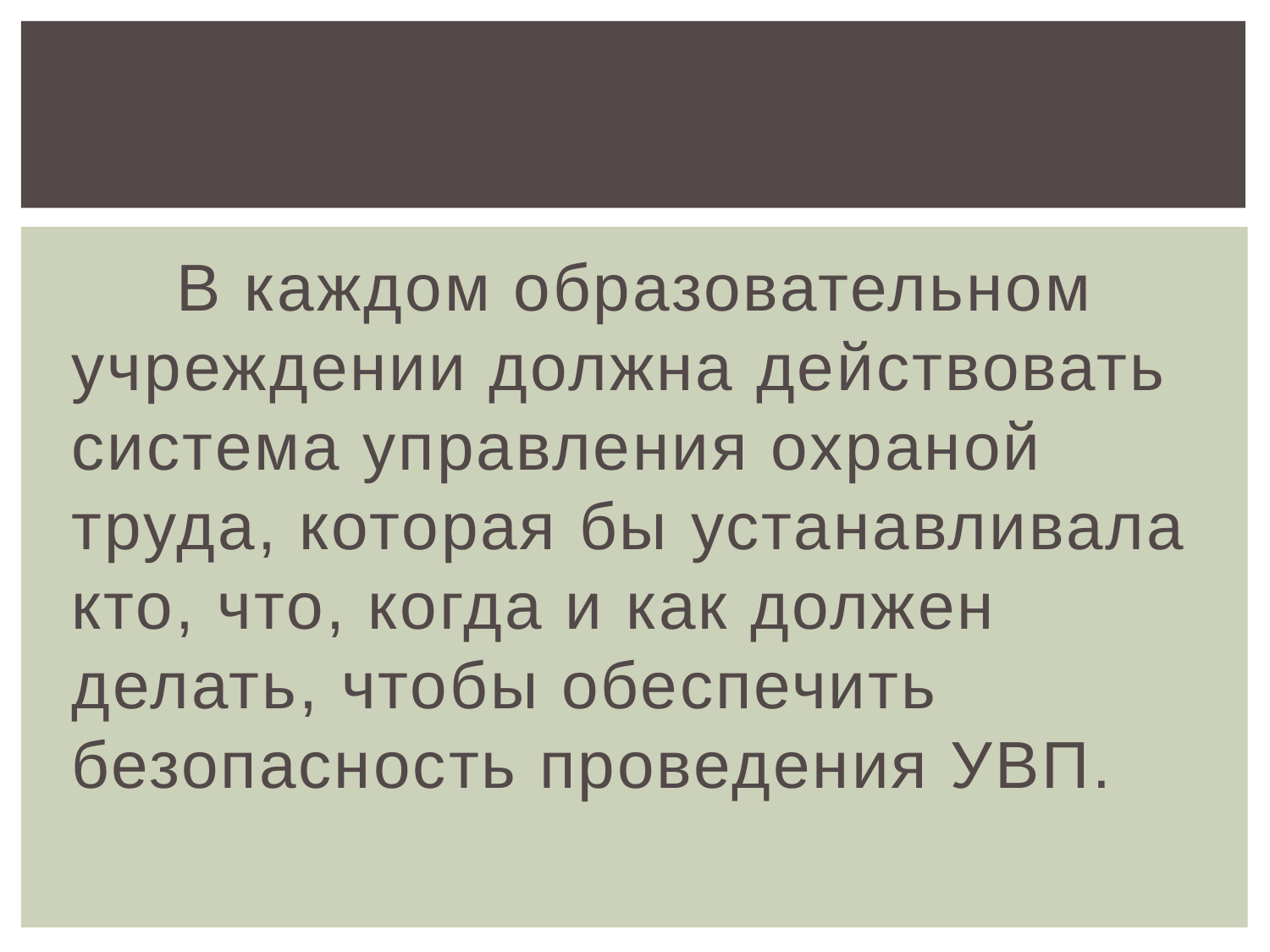

В каждом образовательном учреждении должна действовать система управления охраной труда, которая бы устанавливала кто, что, когда и как должен делать, чтобы обеспечить безопасность проведения УВП.